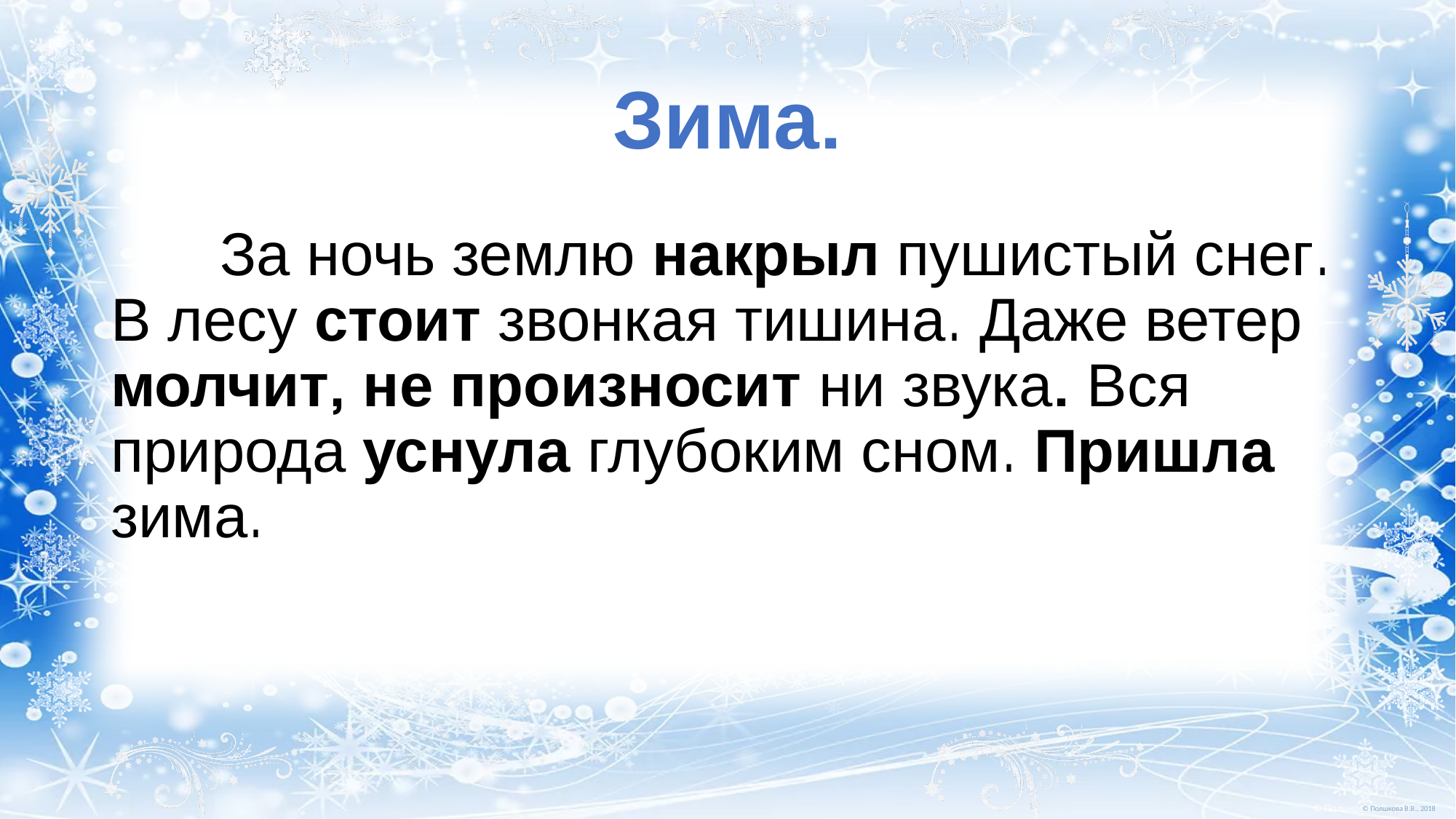

# Зима.
	За ночь землю накрыл пушистый снег. В лесу стоит звонкая тишина. Даже ветер молчит, не произносит ни звука. Вся природа уснула глубоким сном. Пришла зима.